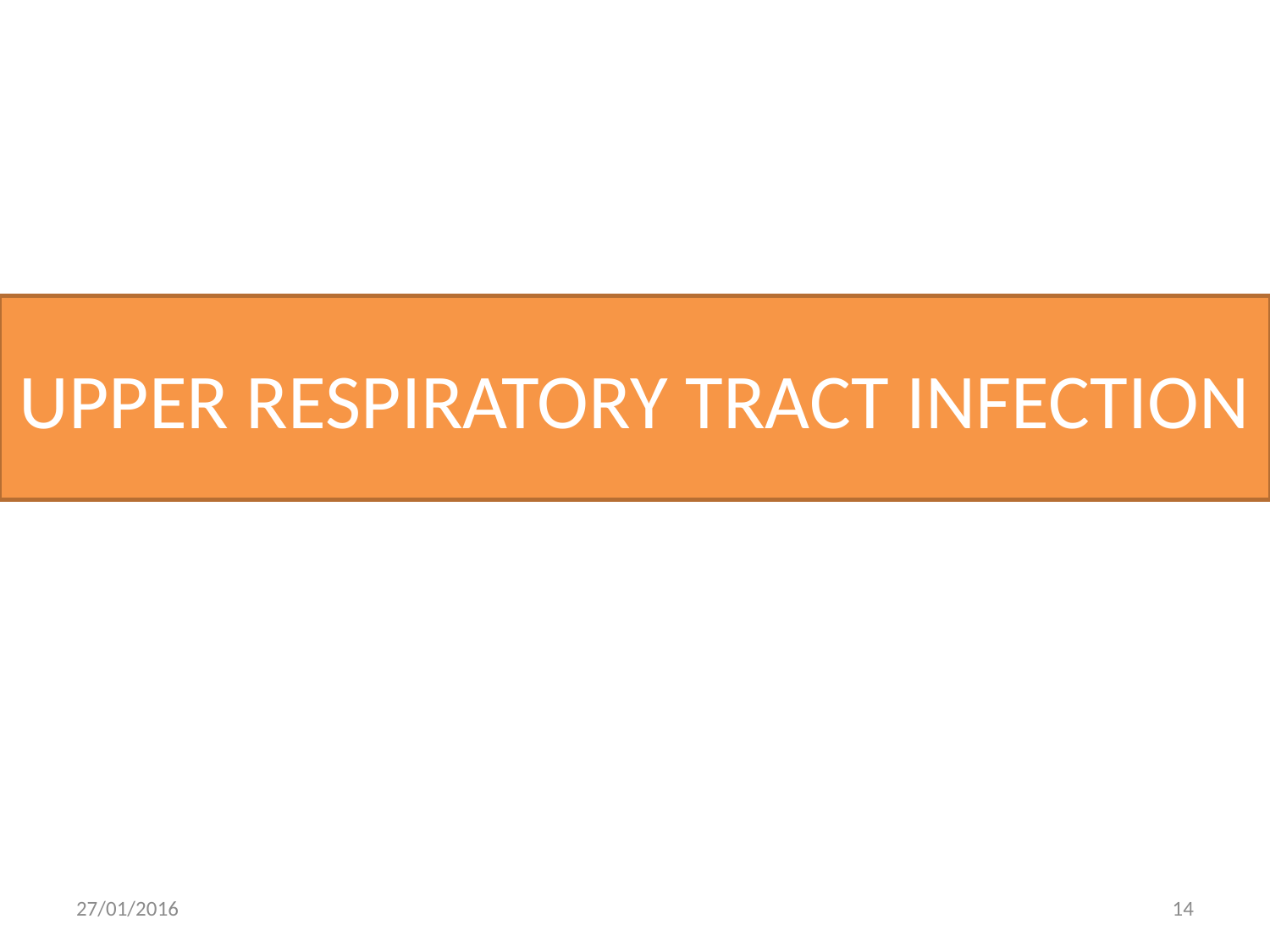

# UPPER RESPIRATORY TRACT INFECTION
27/01/2016
14